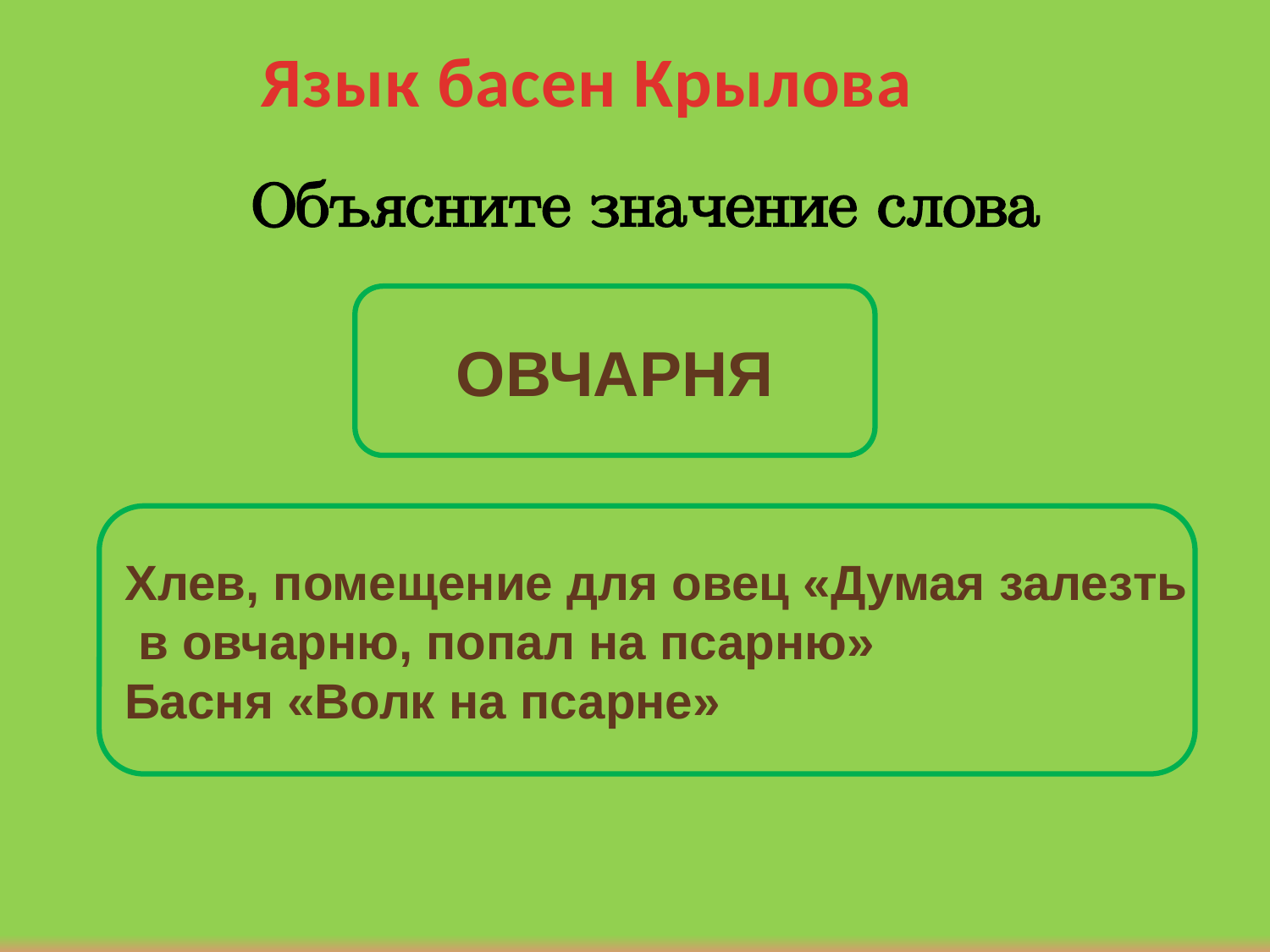

Язык басен Крылова
Объясните значение слова

ОВЧАРНЯ
Хлев, помещение для овец «Думая залезть
 в овчарню, попал на псарню»
Басня «Волк на псарне»